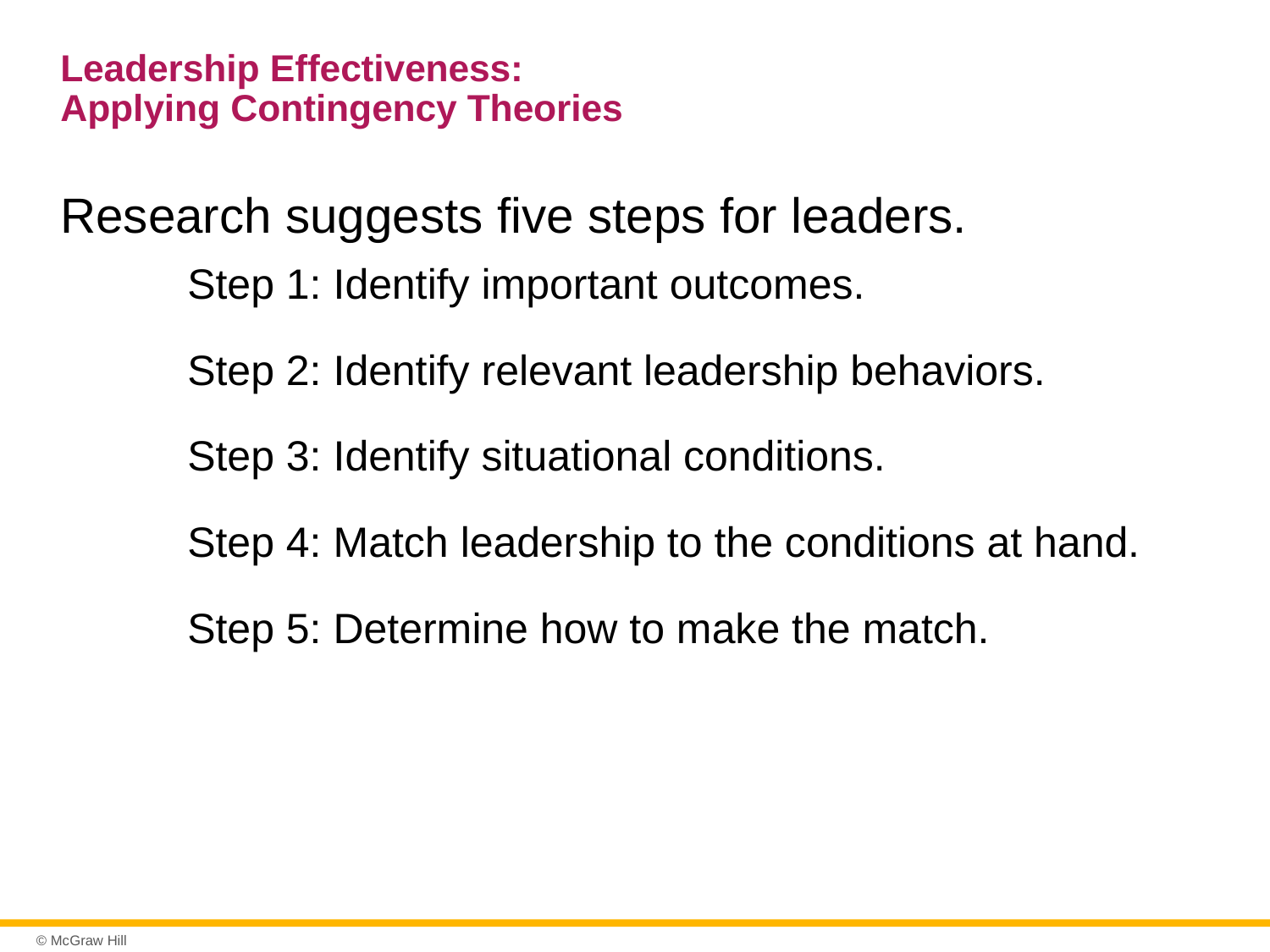

# Leadership Effectiveness: Applying Contingency Theories
Research suggests five steps for leaders.
Step 1: Identify important outcomes.
Step 2: Identify relevant leadership behaviors.
Step 3: Identify situational conditions.
Step 4: Match leadership to the conditions at hand.
Step 5: Determine how to make the match.